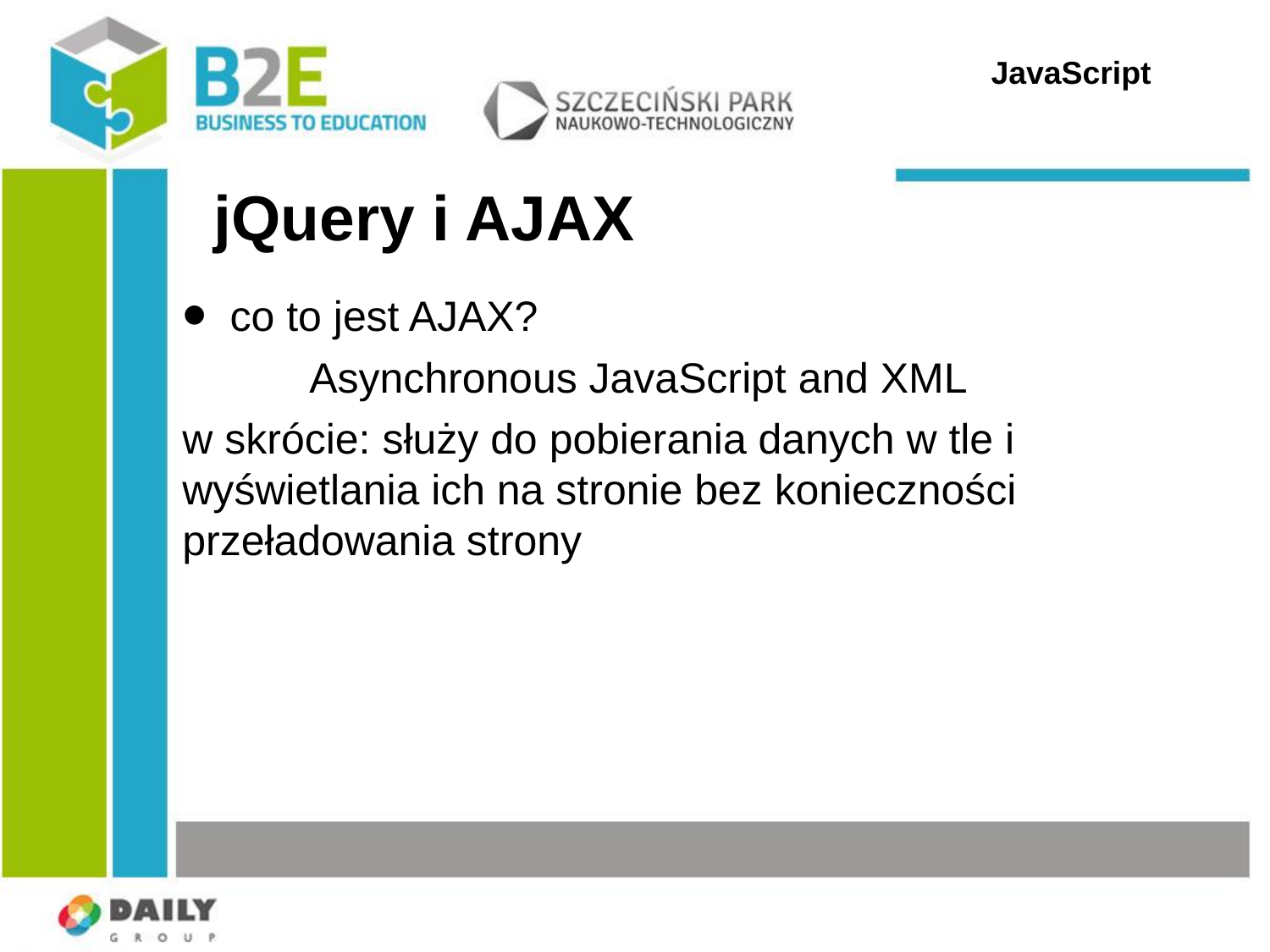

JavaScript
jQuery i AJAX
co to jest AJAX?
	Asynchronous JavaScript and XML
w skrócie: służy do pobierania danych w tle i wyświetlania ich na stronie bez konieczności przeładowania strony